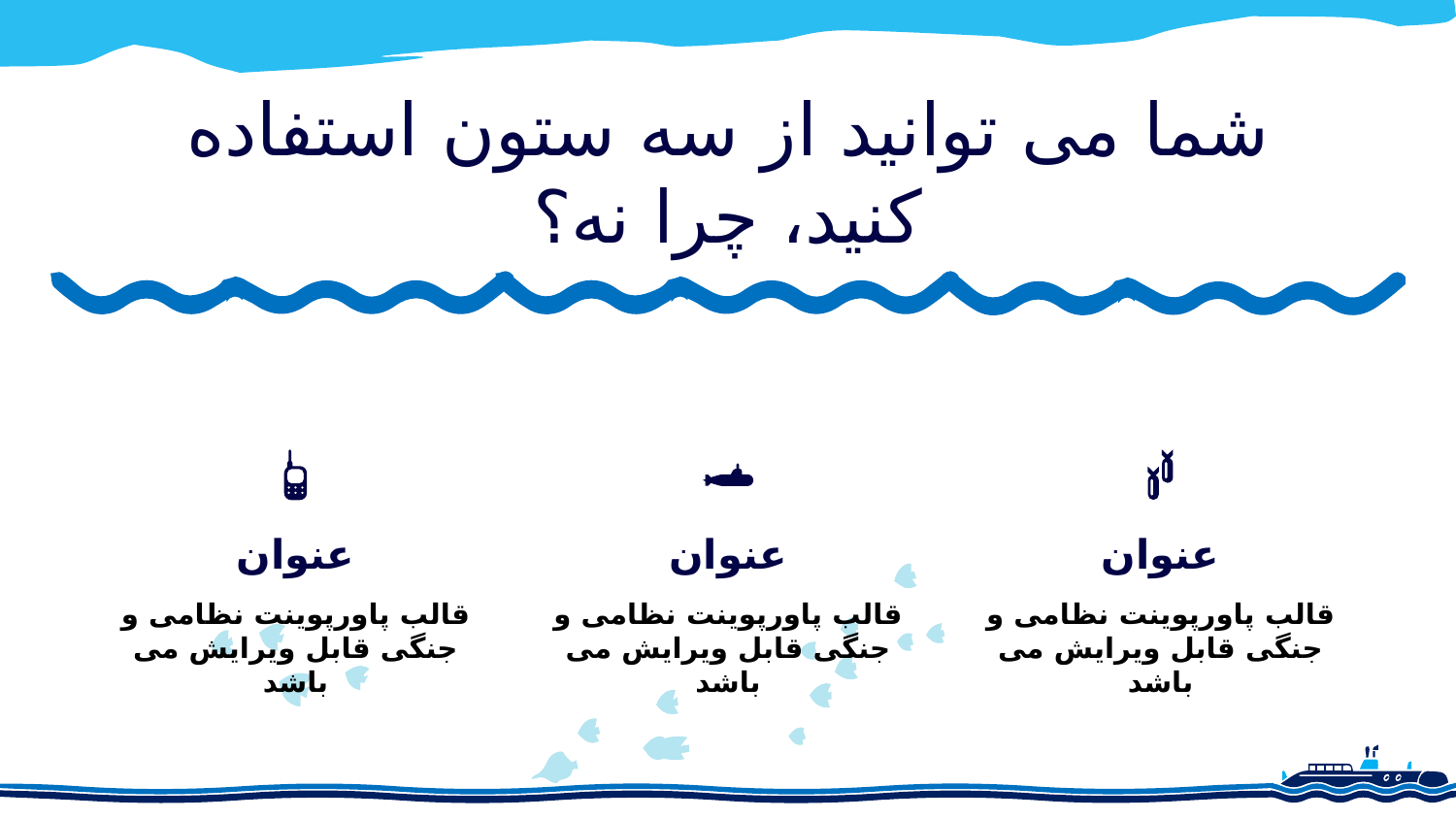

# شما می توانید از سه ستون استفاده کنید، چرا نه؟

عنوان
عنوان
عنوان
قالب پاورپوینت نظامی و جنگی قابل ویرایش می باشد
قالب پاورپوینت نظامی و جنگی قابل ویرایش می باشد
قالب پاورپوینت نظامی و جنگی قابل ویرایش می باشد